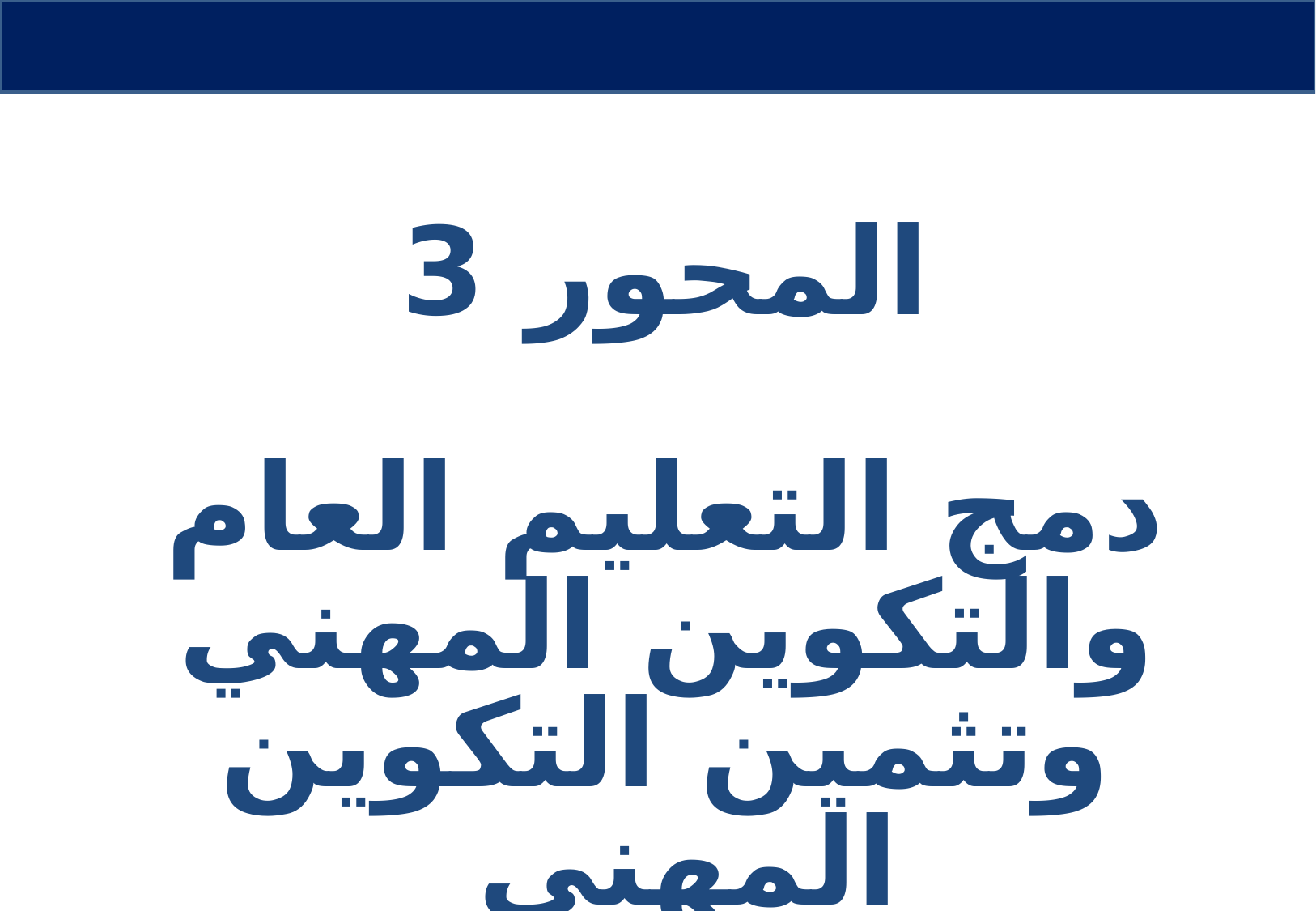

المحور 3

دمج التعليم العام والتكوين المهني
وتثمين التكوين المهني